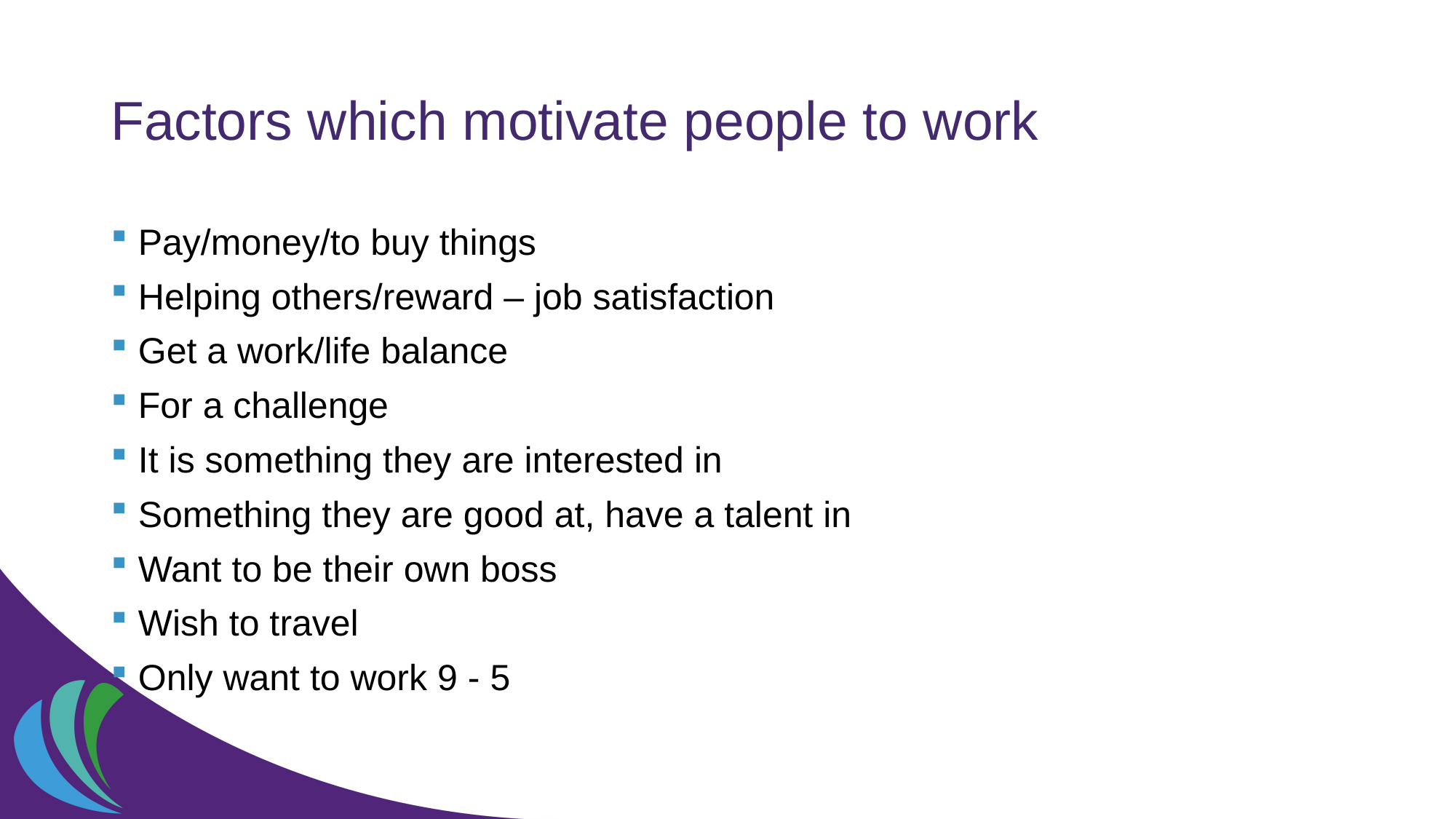

# Factors which motivate people to work
Pay/money/to buy things
Helping others/reward – job satisfaction
Get a work/life balance
For a challenge
It is something they are interested in
Something they are good at, have a talent in
Want to be their own boss
Wish to travel
Only want to work 9 - 5